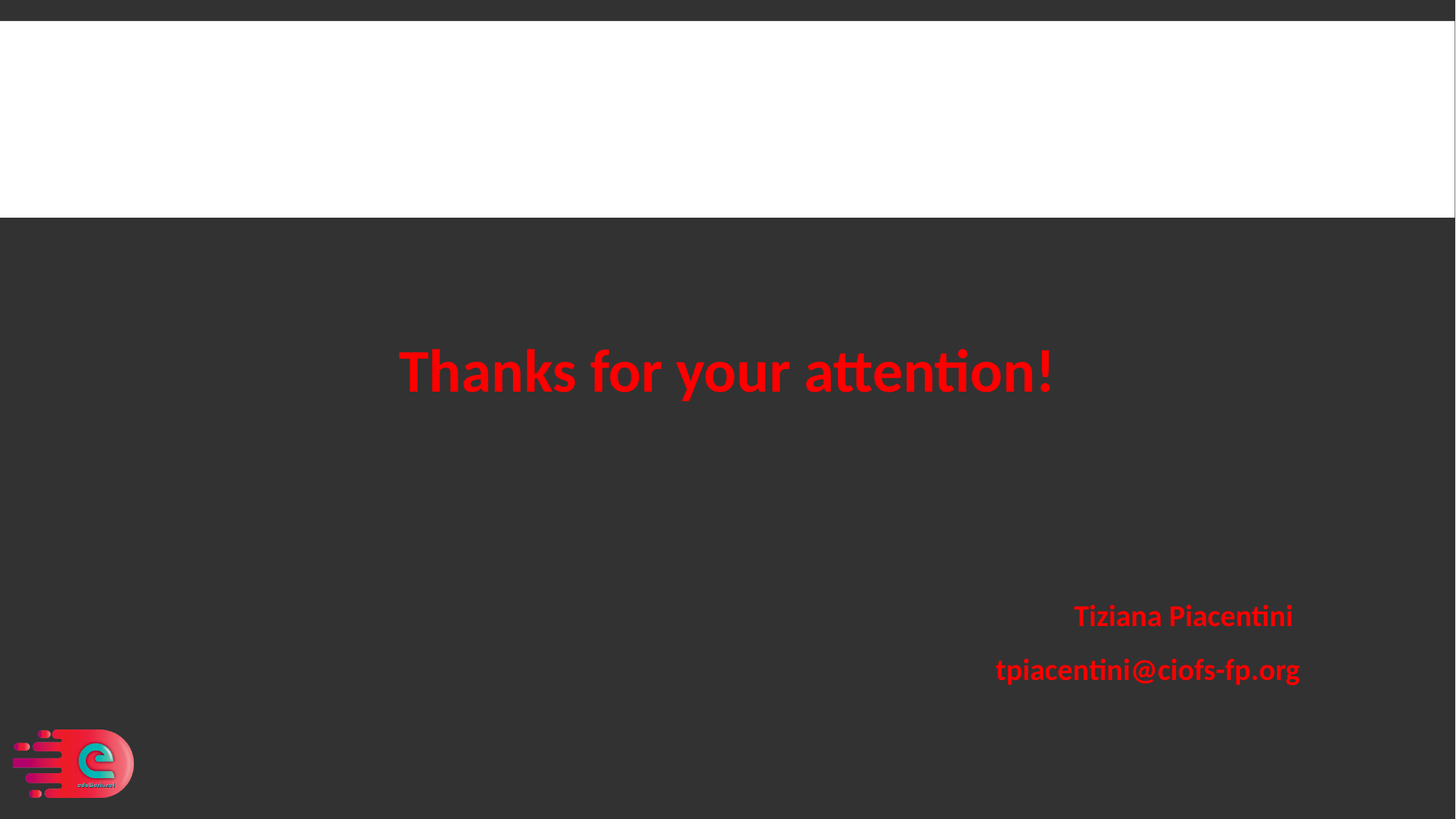

Thanks for your attention!

Tiziana Piacentini
tpiacentini@ciofs-fp.org